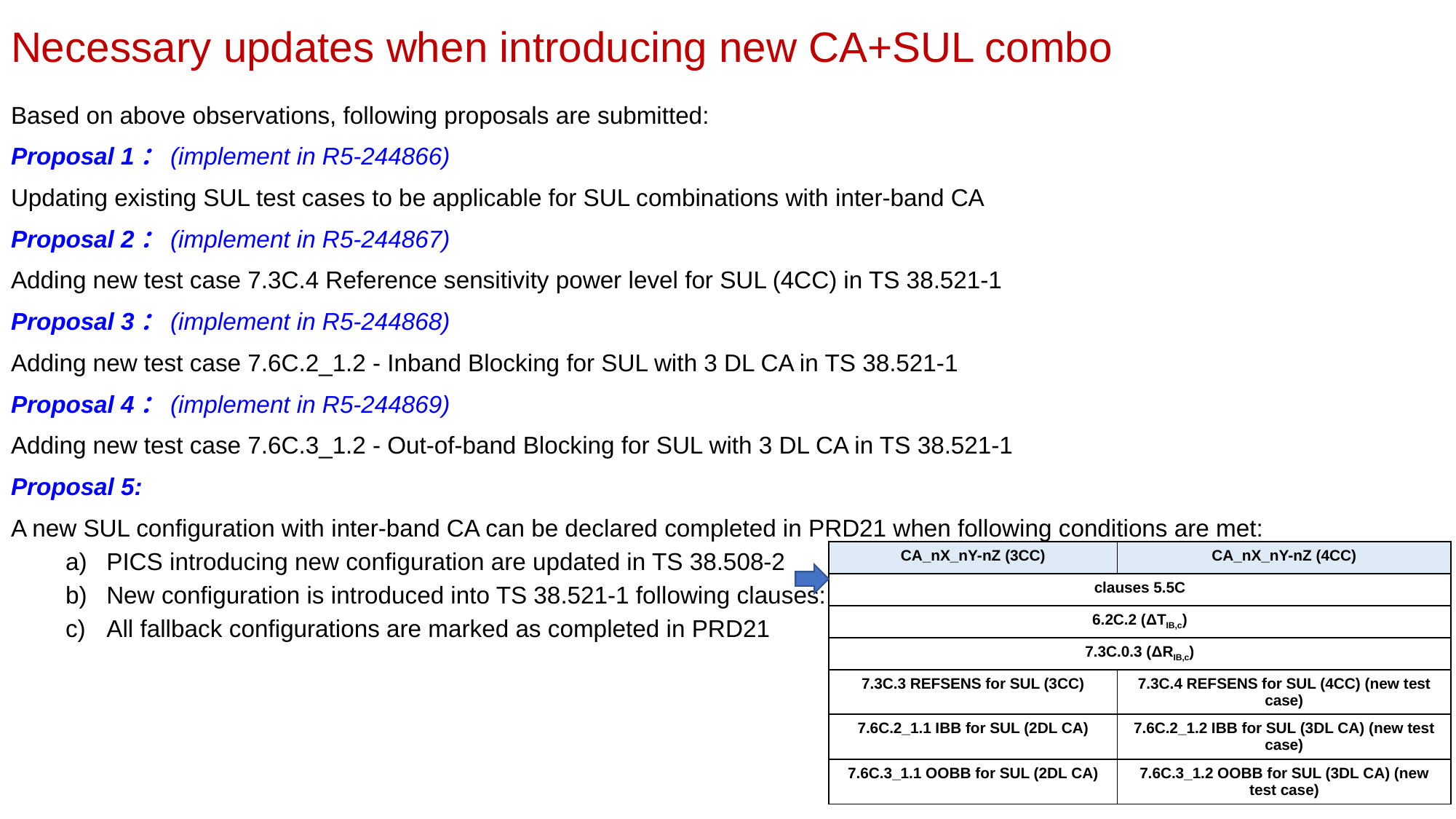

# Necessary updates when introducing new CA+SUL combo
Based on above observations, following proposals are submitted:
Proposal 1：(implement in R5-244866)
Updating existing SUL test cases to be applicable for SUL combinations with inter-band CA
Proposal 2：(implement in R5-244867)
Adding new test case 7.3C.4 Reference sensitivity power level for SUL (4CC) in TS 38.521-1
Proposal 3：(implement in R5-244868)
Adding new test case 7.6C.2_1.2 - Inband Blocking for SUL with 3 DL CA in TS 38.521-1
Proposal 4：(implement in R5-244869)
Adding new test case 7.6C.3_1.2 - Out-of-band Blocking for SUL with 3 DL CA in TS 38.521-1
Proposal 5:
A new SUL configuration with inter-band CA can be declared completed in PRD21 when following conditions are met:
PICS introducing new configuration are updated in TS 38.508-2
New configuration is introduced into TS 38.521-1 following clauses:
All fallback configurations are marked as completed in PRD21

| CA\_nX\_nY-nZ (3CC) | CA\_nX\_nY-nZ (4CC) |
| --- | --- |
| clauses 5.5C |  |
| 6.2C.2 (ΔTIB,c) |  |
| 7.3C.0.3 (ΔRIB,c) |  |
| 7.3C.3 REFSENS for SUL (3CC) | 7.3C.4 REFSENS for SUL (4CC) (new test case) |
| 7.6C.2\_1.1 IBB for SUL (2DL CA) | 7.6C.2\_1.2 IBB for SUL (3DL CA) (new test case) |
| 7.6C.3\_1.1 OOBB for SUL (2DL CA) | 7.6C.3\_1.2 OOBB for SUL (3DL CA) (new test case) |